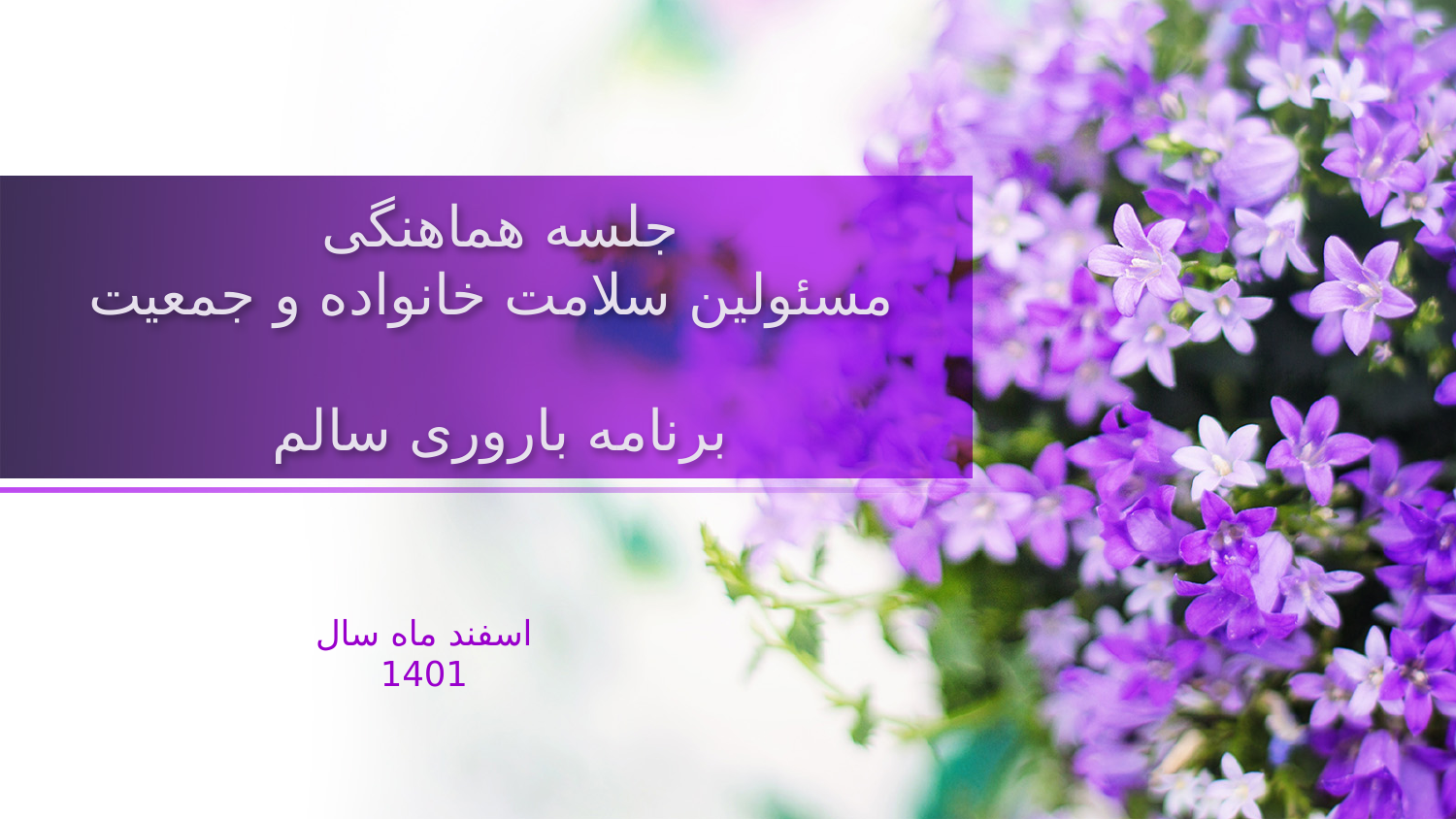

# جلسه هماهنگی مسئولین سلامت خانواده و جمعیت برنامه باروری سالم
اسفند ماه سال 1401